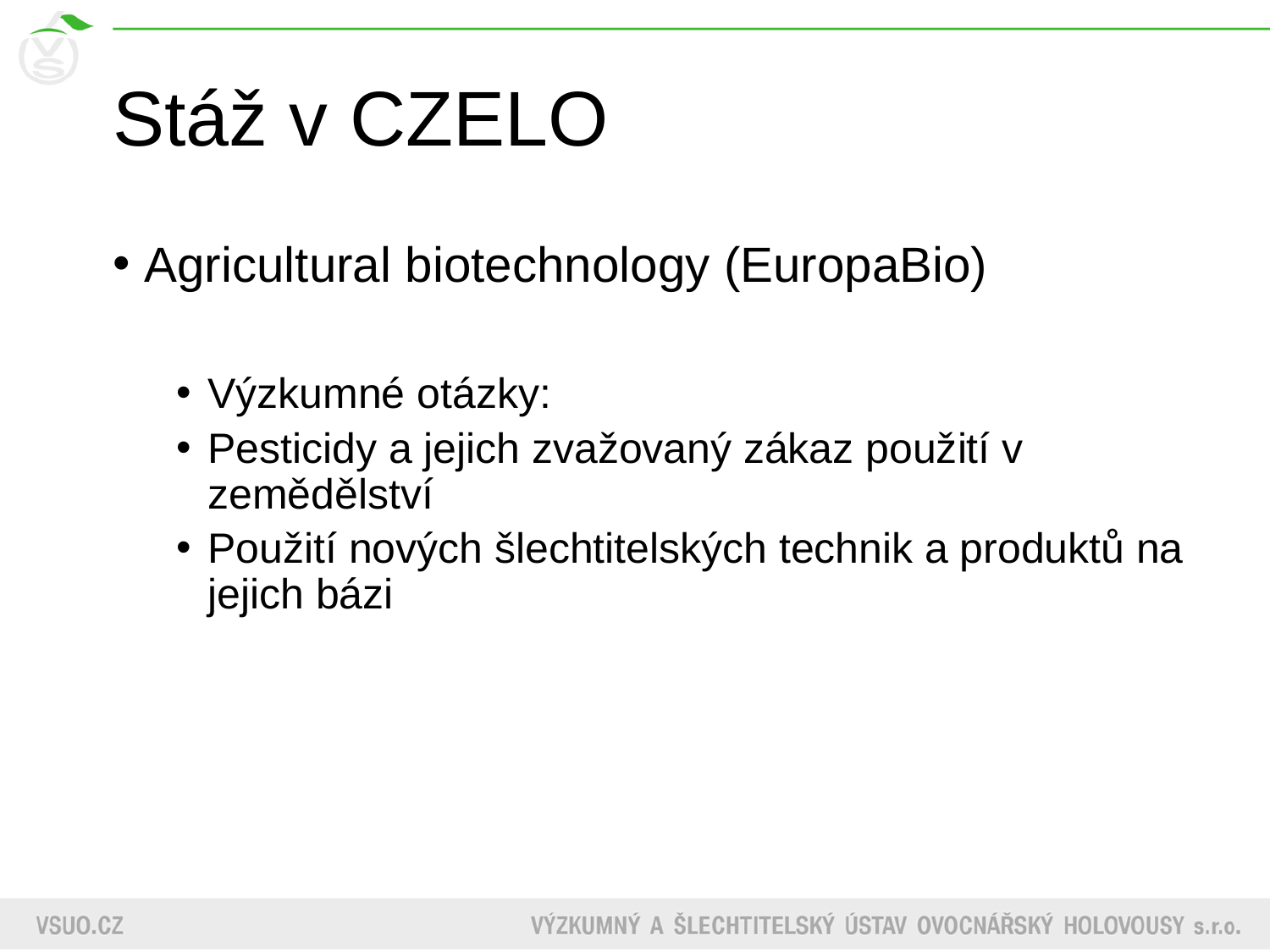

# Stáž v CZELO
Agricultural biotechnology (EuropaBio)

Výzkumné otázky:
Pesticidy a jejich zvažovaný zákaz použití v zemědělství
Použití nových šlechtitelských technik a produktů na jejich bázi